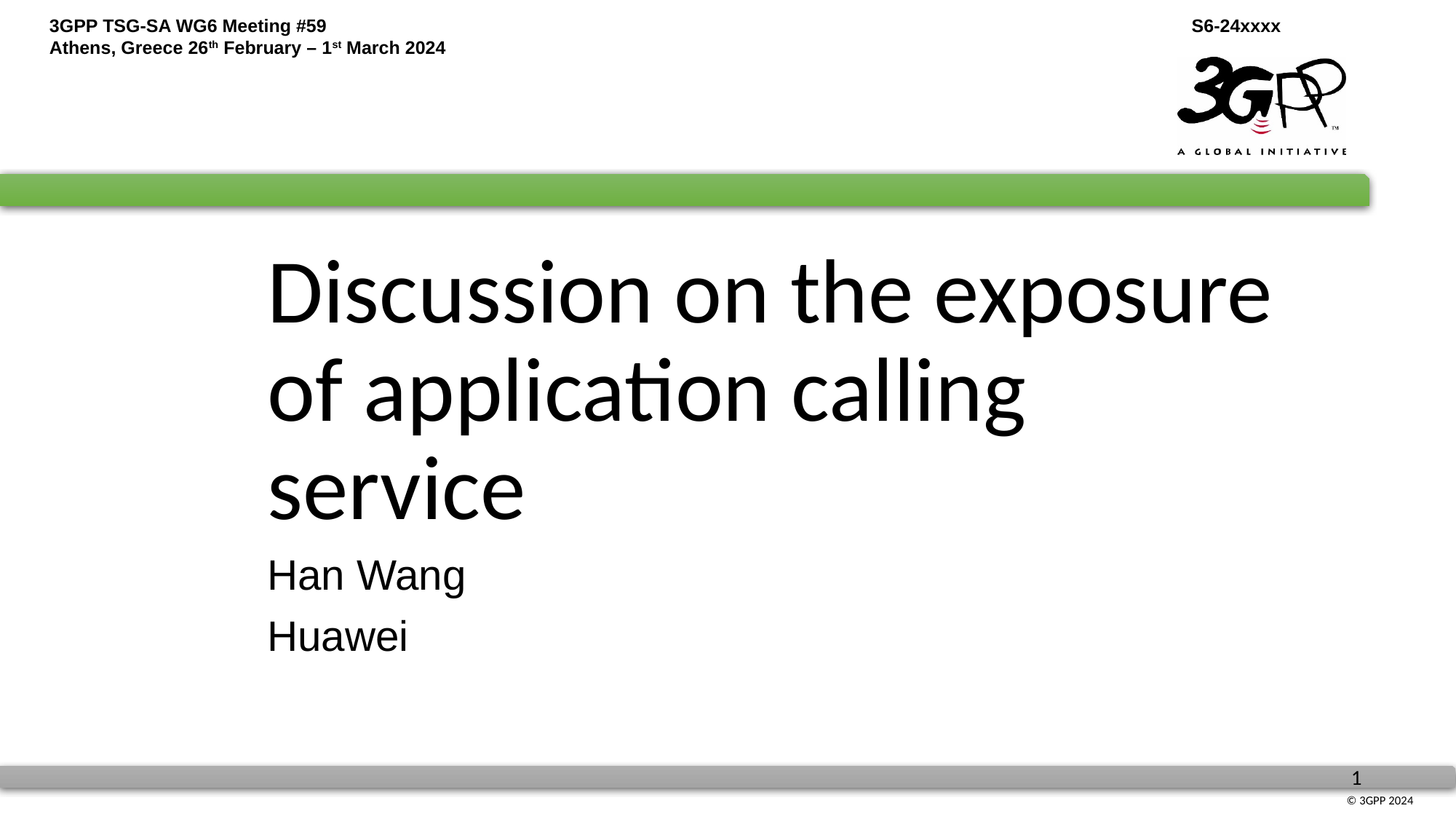

# Discussion on the exposure of application calling service
Han Wang
Huawei